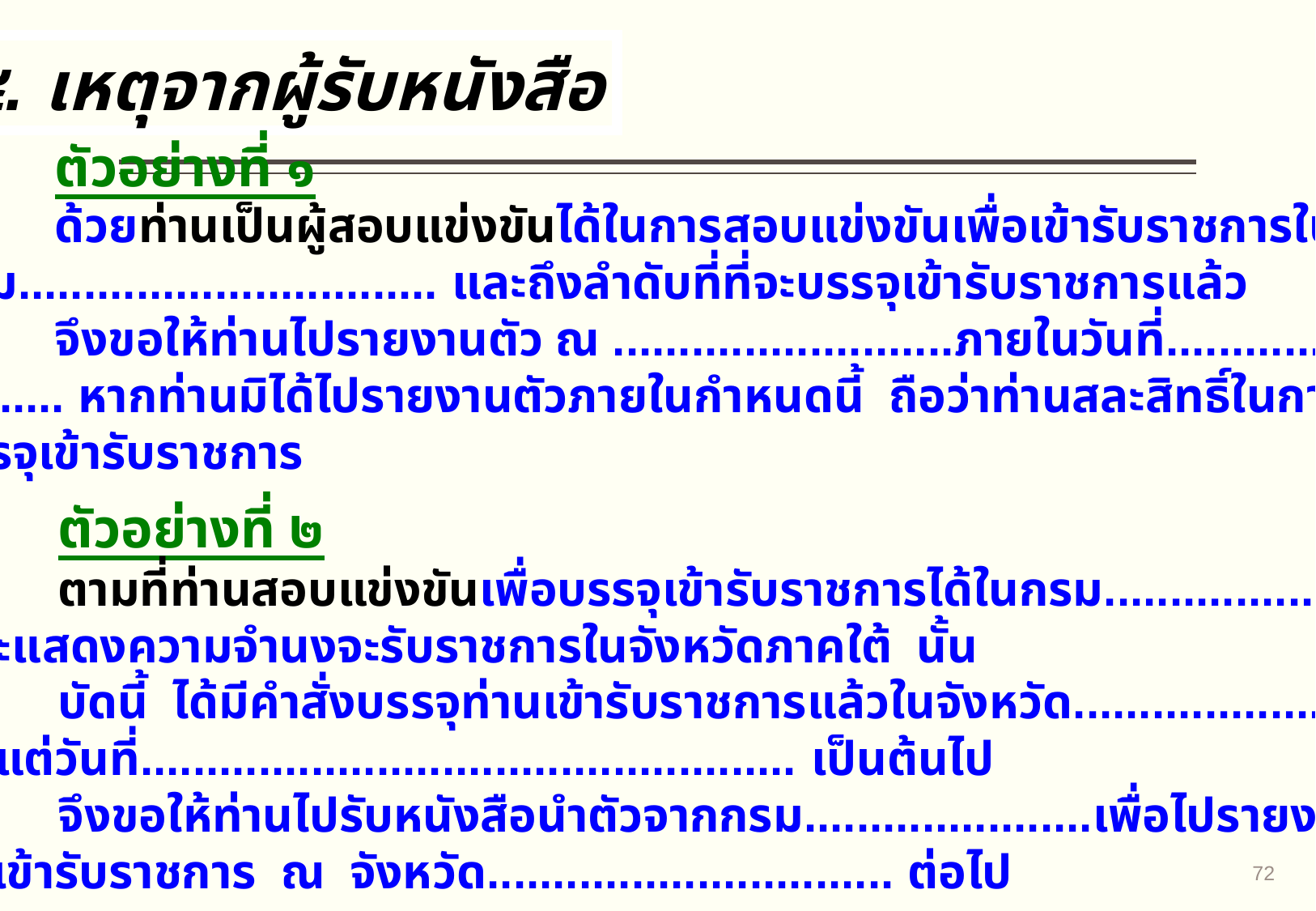

๔. เหตุจากผู้รับหนังสือ
	ตัวอย่างที่ ๑
	ด้วยท่านเป็นผู้สอบแข่งขันได้ในการสอบแข่งขันเพื่อเข้ารับราชการใน
กรม................................ และถึงลำดับที่ที่จะบรรจุเข้ารับราชการแล้ว
	จึงขอให้ท่านไปรายงานตัว ณ ..........................ภายในวันที่.................
.......... หากท่านมิได้ไปรายงานตัวภายในกำหนดนี้  ถือว่าท่านสละสิทธิ์ในการ
บรรจุเข้ารับราชการ
	ตัวอย่างที่ ๒
	ตามที่ท่านสอบแข่งขันเพื่อบรรจุเข้ารับราชการได้ในกรม...................
และแสดงความจำนงจะรับราชการในจังหวัดภาคใต้  นั้น
	บัดนี้  ได้มีคำสั่งบรรจุท่านเข้ารับราชการแล้วในจังหวัด......................
ตั้งแต่วันที่.................................................. เป็นต้นไป
	จึงขอให้ท่านไปรับหนังสือนำตัวจากกรม......................เพื่อไปรายงาน
ตัวเข้ารับราชการ  ณ  จังหวัด............................... ต่อไป
72